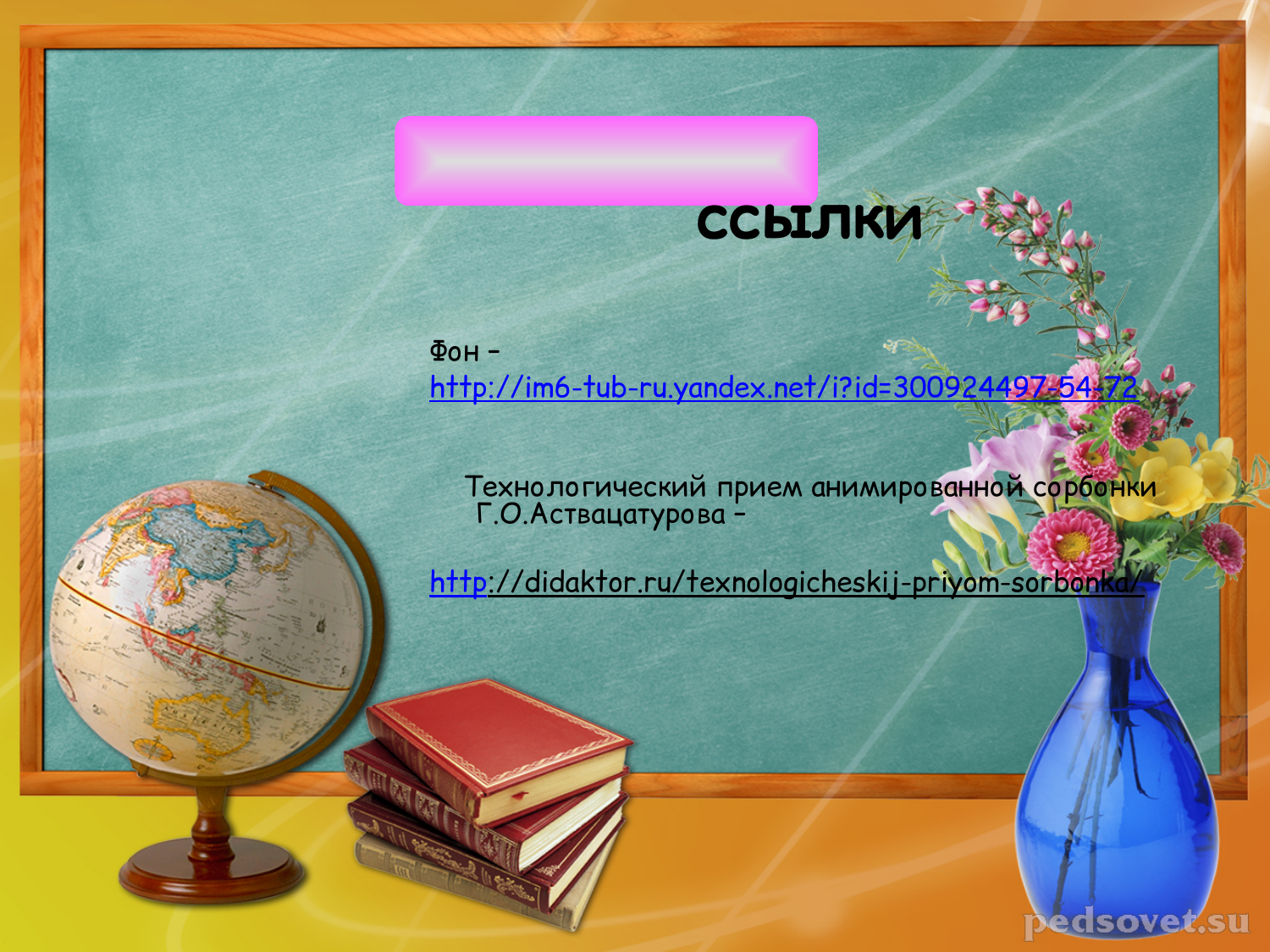

ссылки

Фон –
http://im6-tub-ru.yandex.net/i?id=300924497-54-72

    Технологический прием анимированной сорбонки Г.О.Аствацатурова –

http://didaktor.ru/texnologicheskij-priyom-sorbonka/